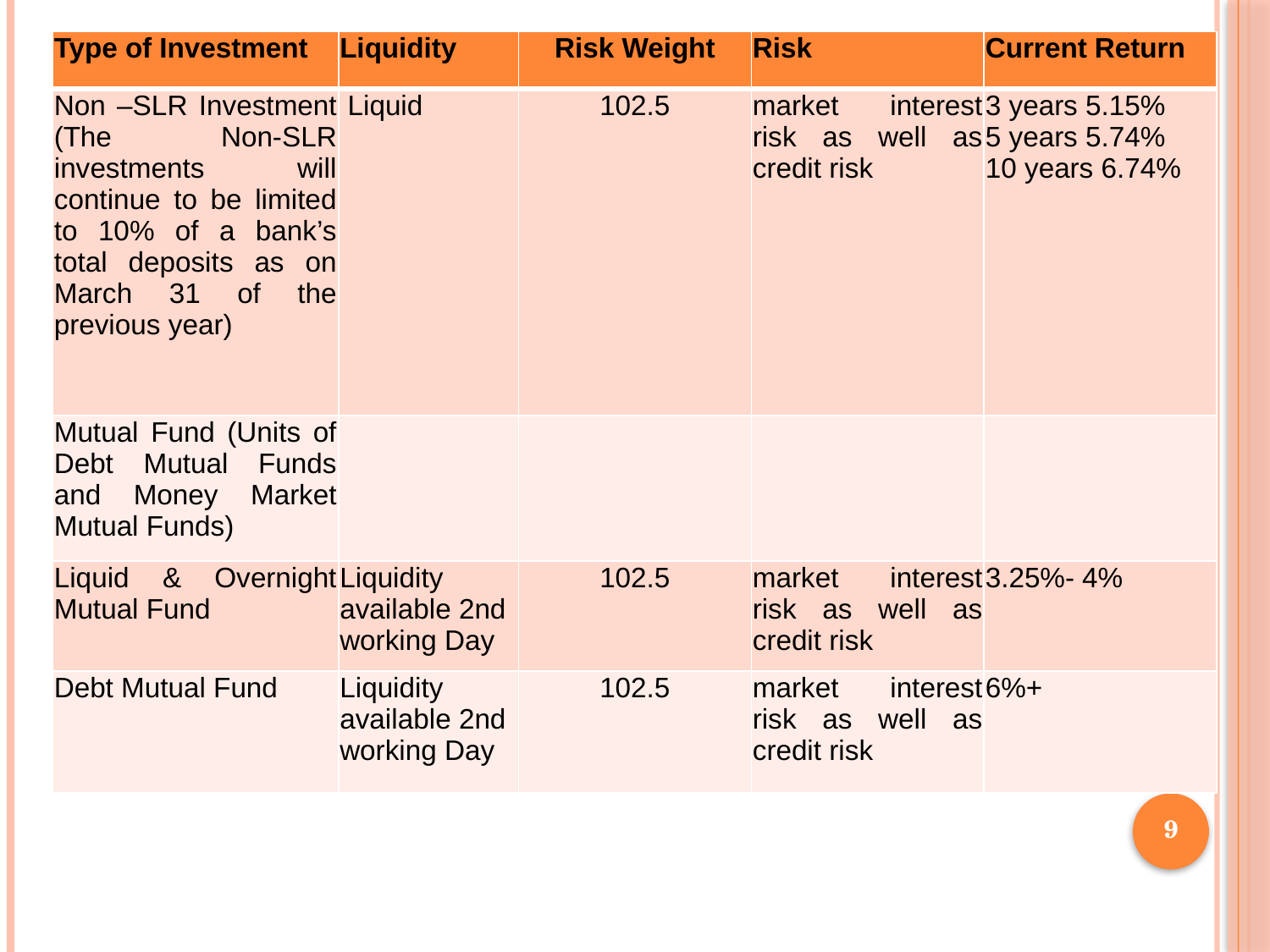

| Type of Investment | Liquidity | Risk Weight | Risk | Current Return |
| --- | --- | --- | --- | --- |
| Non –SLR Investment (The Non-SLR investments will continue to be limited to 10% of a bank’s total deposits as on March 31 of the previous year) | Liquid | 102.5 | market interest risk as well as credit risk | 3 years 5.15% 5 years 5.74% 10 years 6.74% |
| Mutual Fund (Units of Debt Mutual Funds and Money Market Mutual Funds) |  |  |  |  |
| Liquid & Overnight Mutual Fund | Liquidity available 2nd working Day | 102.5 | market interest risk as well as credit risk | 3.25%- 4% |
| Debt Mutual Fund | Liquidity available 2nd working Day | 102.5 | market interest risk as well as credit risk | 6%+ |
9